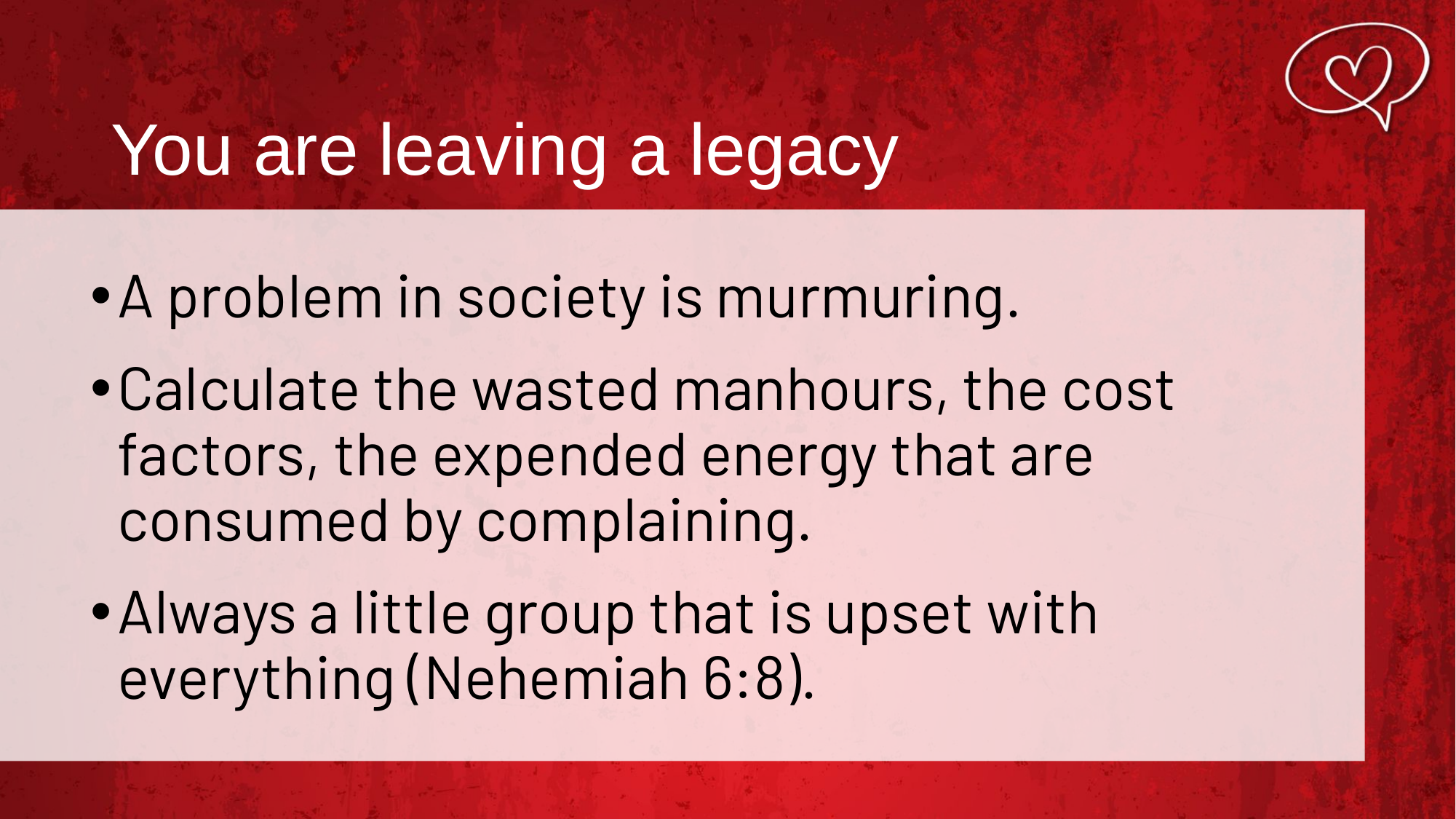

# You are leaving a legacy
A problem in society is murmuring.
Calculate the wasted manhours, the cost factors, the expended energy that are consumed by complaining.
Always a little group that is upset with everything (Nehemiah 6:8).